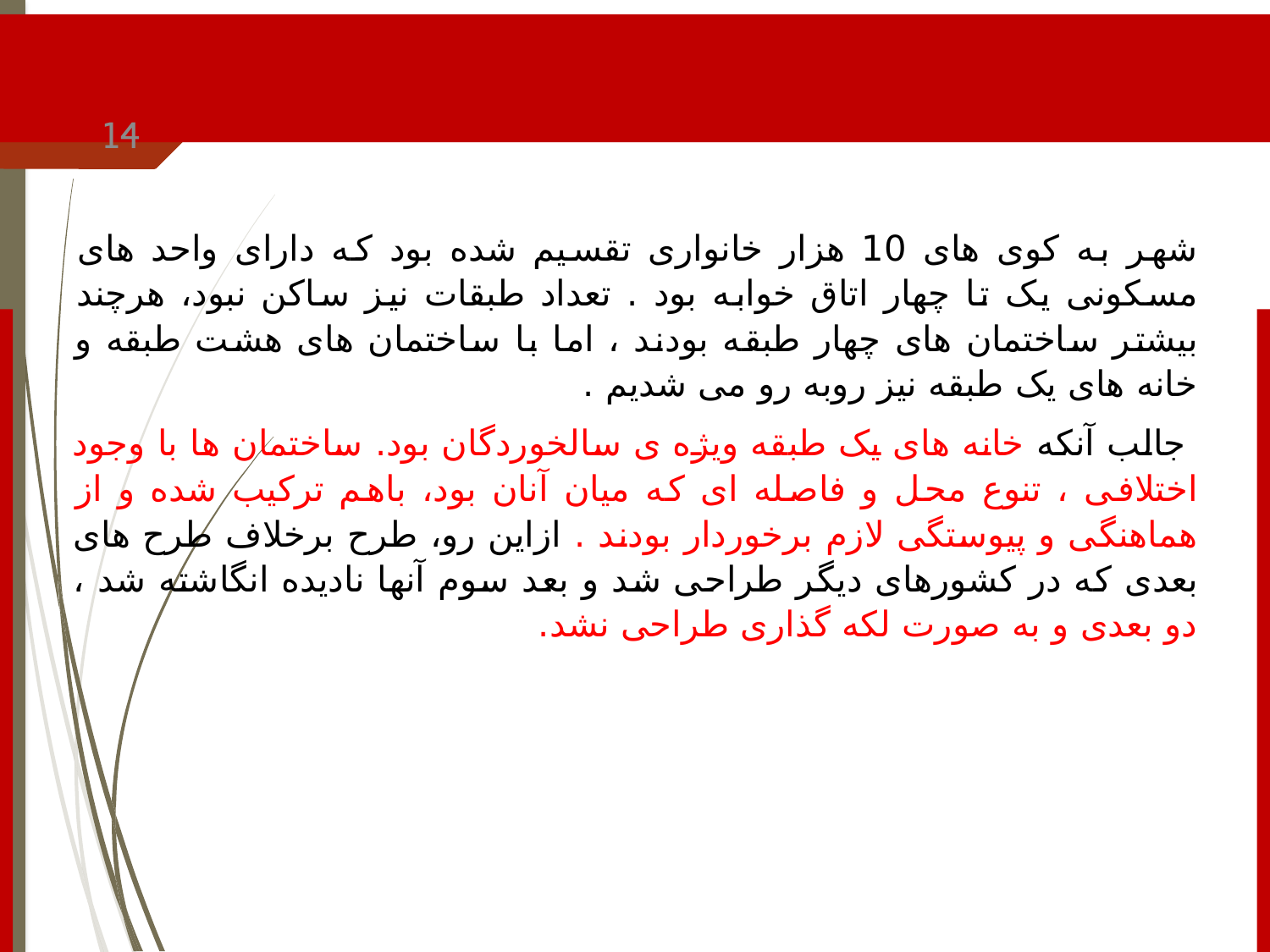

14
شهر به کوی های 10 هزار خانواری تقسیم شده بود که دارای واحد های مسکونی یک تا چهار اتاق خوابه بود . تعداد طبقات نیز ساکن نبود، هرچند بیشتر ساختمان های چهار طبقه بودند ، اما با ساختمان های هشت طبقه و خانه های یک طبقه نیز روبه رو می شدیم .
 جالب آنکه خانه های یک طبقه ویژه ی سالخوردگان بود. ساختمان ها با وجود اختلافی ، تنوع محل و فاصله ای که میان آنان بود، باهم ترکیب شده و از هماهنگی و پیوستگی لازم برخوردار بودند . ازاین رو، طرح برخلاف طرح های بعدی که در کشورهای دیگر طراحی شد و بعد سوم آنها نادیده انگاشته شد ، دو بعدی و به صورت لکه گذاری طراحی نشد.